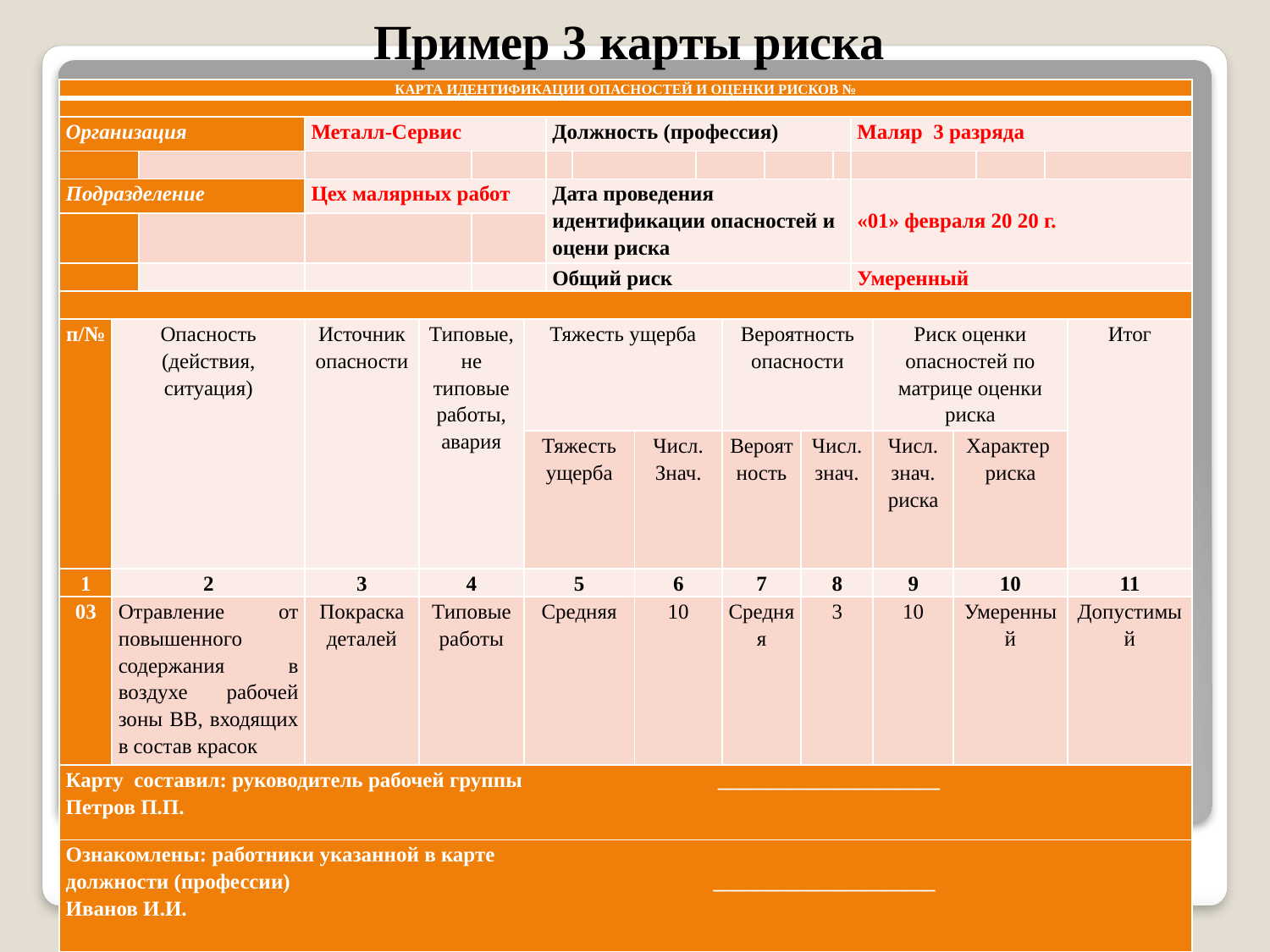

# Пример 3 карты риска
| КАРТА ИДЕНТИФИКАЦИИ ОПАСНОСТЕЙ И ОЦЕНКИ РИСКОВ № |  |  |  |  |  |  |  |  |  |  |  |  |  |  |  |  |  |  |  |  |
| --- | --- | --- | --- | --- | --- | --- | --- | --- | --- | --- | --- | --- | --- | --- | --- | --- | --- | --- | --- | --- |
|  |  |  |  |  |  |  |  |  |  |  |  |  |  |  |  |  |  |  |  |  |
| Организация |  |  | Металл-Сервис |  |  |  | Должность (профессия) |  |  |  |  |  |  |  | Маляр 3 разряда |  |  |  |  |  |
|  |  |  |  |  |  |  |  |  |  |  |  |  |  |  |  |  |  |  |  |  |
| Подразделение |  |  | Цех малярных работ |  |  |  | Дата проведения идентификации опасностей и оцени риска |  |  |  |  |  |  |  | «01» февраля 20 20 г. |  |  |  |  |  |
|  |  |  |  |  |  |  |  |  |  |  |  |  |  |  |  |  |  |  |  |  |
|  |  |  |  |  |  |  | Общий риск |  |  |  |  |  |  |  | Умеренный |  |  |  |  |  |
|  |  |  |  |  |  |  |  |  |  |  |  |  |  |  |  |  |  |  |  |  |
| п/№ | Опасность (действия, ситуация) |  | Источник опасности | Типовые, не типовые работы, авария |  | Тяжесть ущерба |  |  |  |  | Вероятность опасности |  |  |  |  | Риск оценки опасностей по матрице оценки риска |  |  |  | Итог |
|  |  |  |  |  |  | Тяжесть ущерба |  |  | Числ. Знач. |  | Вероятность |  | Числ. знач. |  |  | Числ. знач. риска | Характер риска |  |  |  |
| 1 | 2 |  | 3 | 4 |  | 5 |  |  | 6 |  | 7 |  | 8 |  |  | 9 | 10 |  |  | 11 |
| 03 | Отравление от повышенного содержания в воздухе рабочей зоны ВВ, входящих в состав красок |  | Покраска деталей | Типовые работы |  | Средняя |  |  | 10 |  | Средняя |  | 3 |  |  | 10 | Умеренный |  |  | Допустимый |
| Карту составил: руководитель рабочей группы \_\_\_\_\_\_\_\_\_\_\_\_\_\_\_\_\_\_\_\_\_ Петров П.П. |  |  |  |  |  |  |  |  |  |  |  |  |  |  |  |  |  |  |  |  |
| Ознакомлены: работники указанной в карте должности (профессии) \_\_\_\_\_\_\_\_\_\_\_\_\_\_\_\_\_\_\_\_\_ Иванов И.И. |  |  |  |  |  |  |  |  |  |  |  |  |  |  |  |  |  |  |  |  |